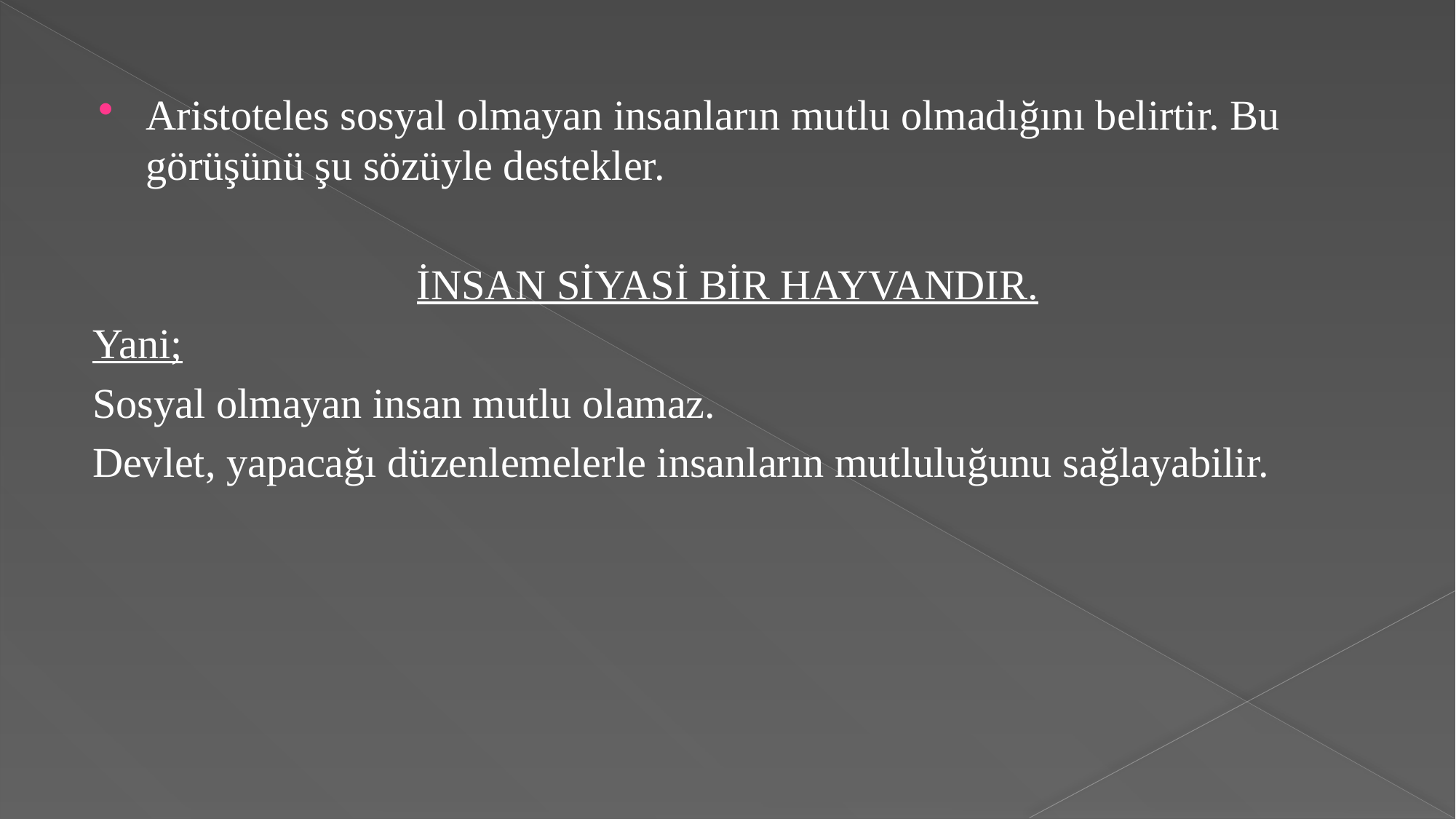

Aristoteles sosyal olmayan insanların mutlu olmadığını belirtir. Bu görüşünü şu sözüyle destekler.

İNSAN SİYASİ BİR HAYVANDIR.
Yani;
Sosyal olmayan insan mutlu olamaz.
Devlet, yapacağı düzenlemelerle insanların mutluluğunu sağlayabilir.